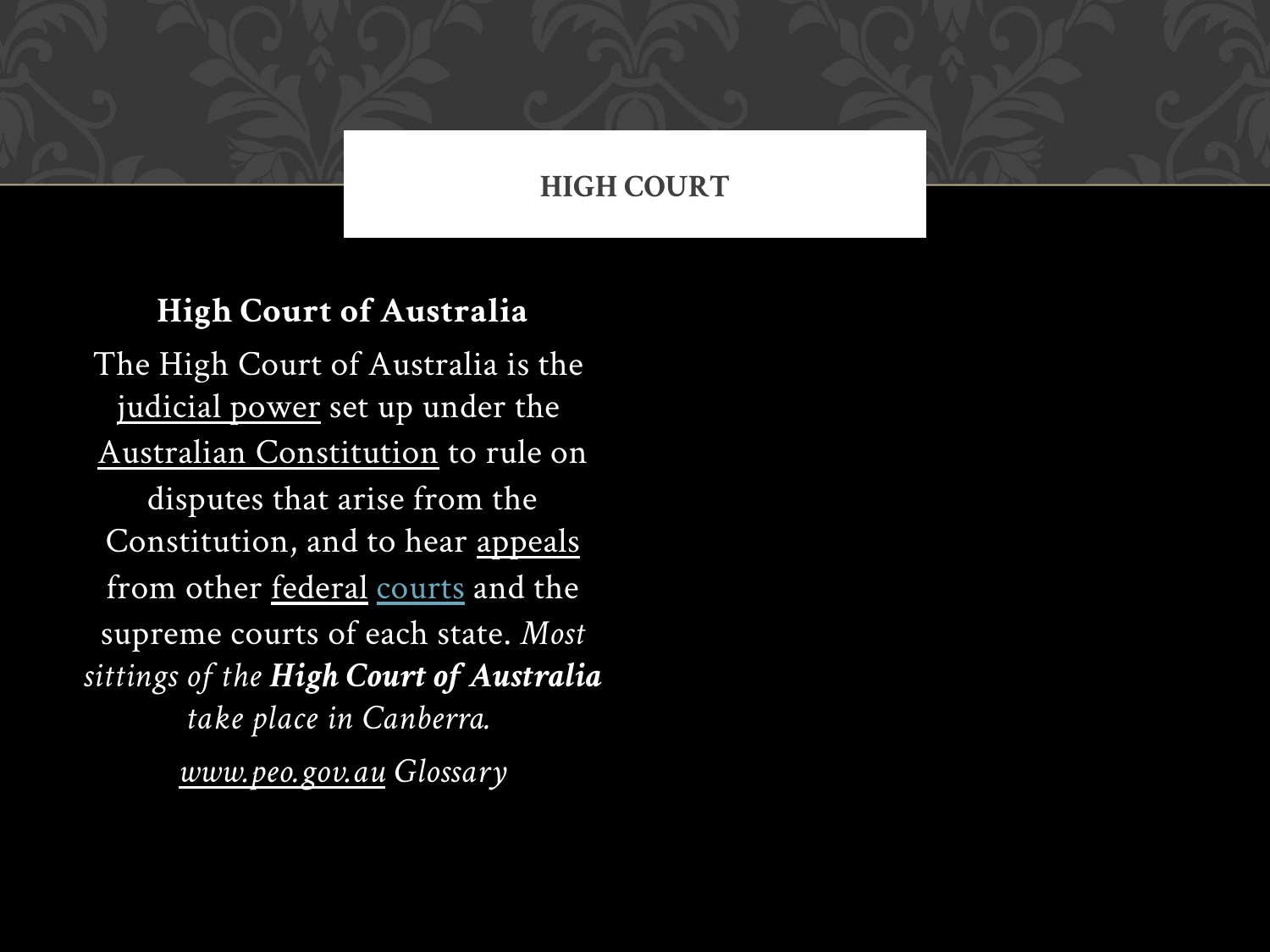

# High Court
High Court of Australia
The High Court of Australia is the judicial power set up under the Australian Constitution to rule on disputes that arise from the Constitution, and to hear appeals from other federal courts and the supreme courts of each state. Most sittings of the High Court of Australia take place in Canberra.
www.peo.gov.au Glossary